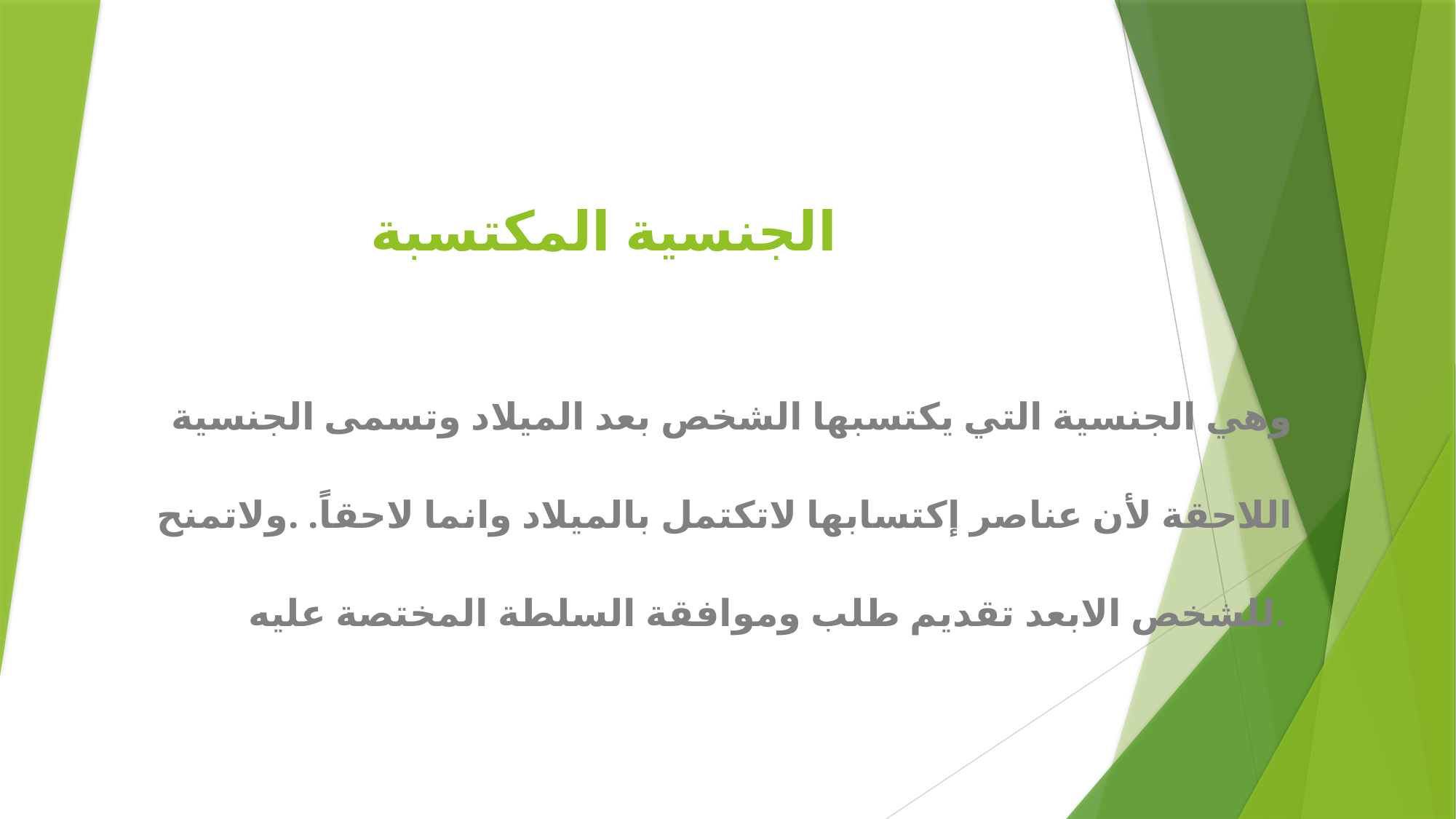

# الجنسية المكتسبة
وهي الجنسية التي يكتسبها الشخص بعد الميلاد وتسمى الجنسية اللاحقة لأن عناصر إكتسابها لاتكتمل بالميلاد وانما لاحقاً. .ولاتمنح للشخص الابعد تقديم طلب وموافقة السلطة المختصة عليه.